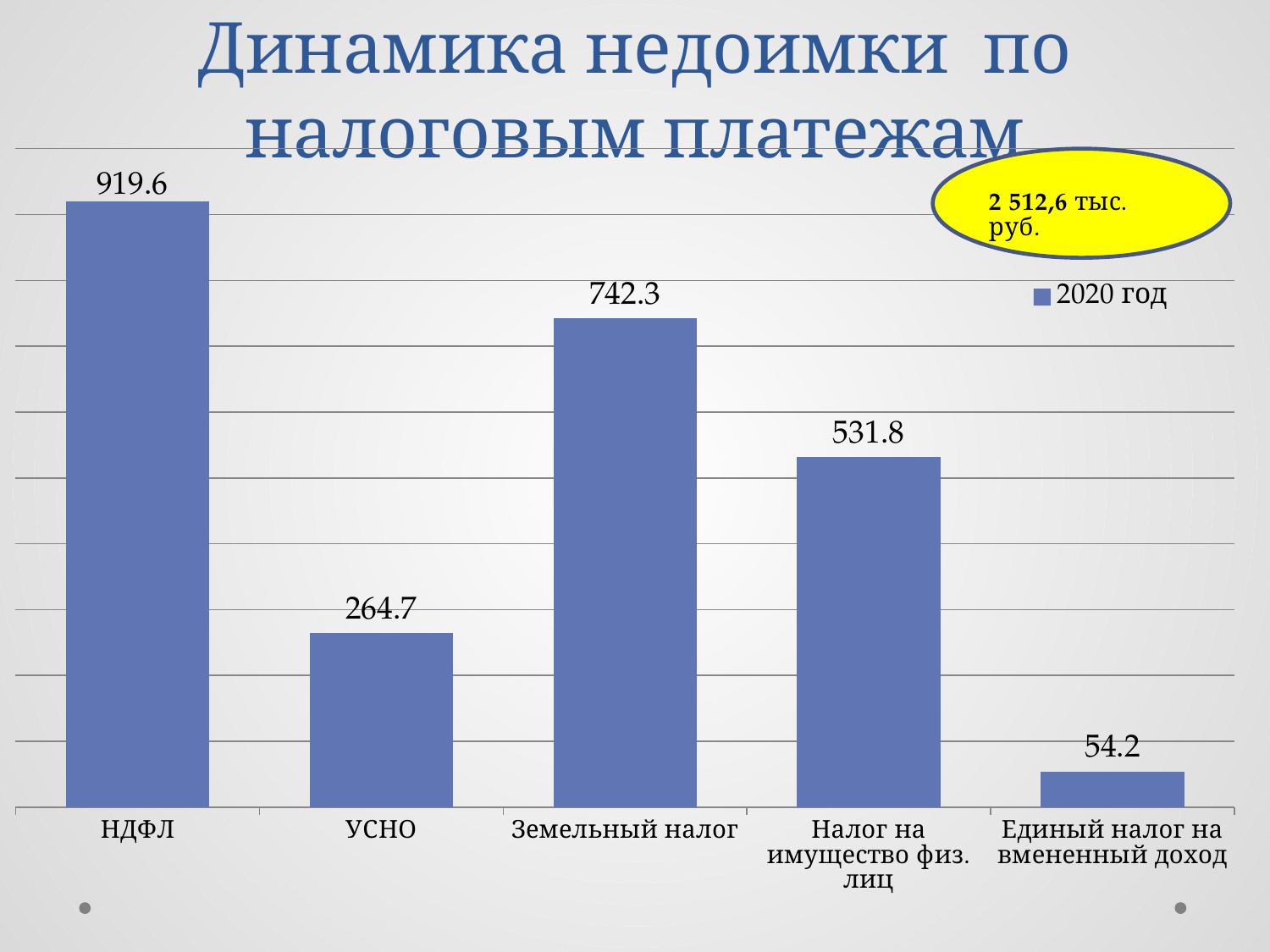

# Динамика недоимки  по налоговым платежам

### Chart

| Category | 2020 год |
|---|---|
| НДФЛ | 919.6 |
| УСНО | 264.7 |
| Земельный налог | 742.3 |
| Налог на имущество физ. лиц | 531.8 |
| Единый налог на вмененный доход | 54.2 |